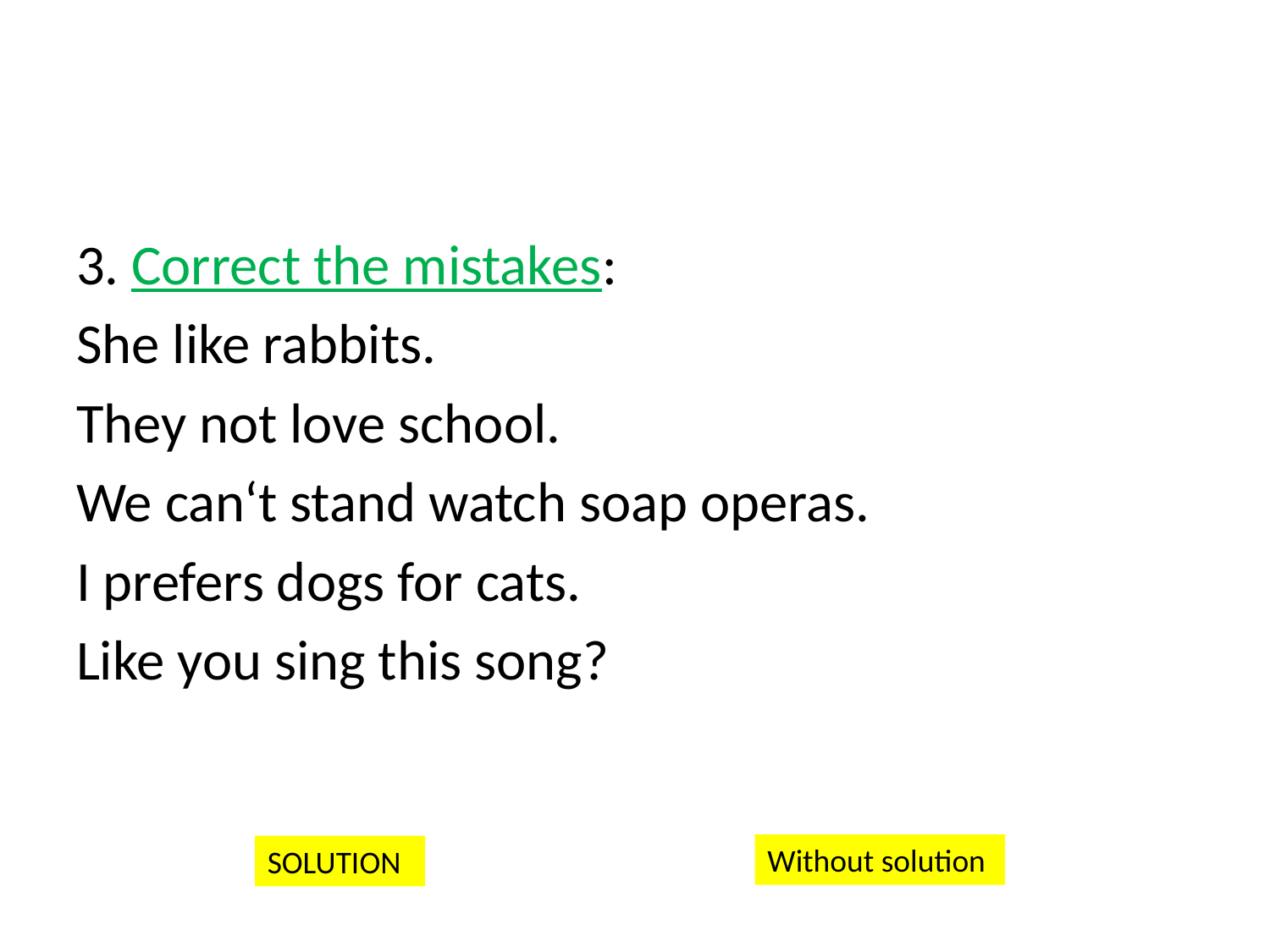

3. Correct the mistakes:
She like rabbits.
They not love school.
We can‘t stand watch soap operas.
I prefers dogs for cats.
Like you sing this song?
Without solution
SOLUTION